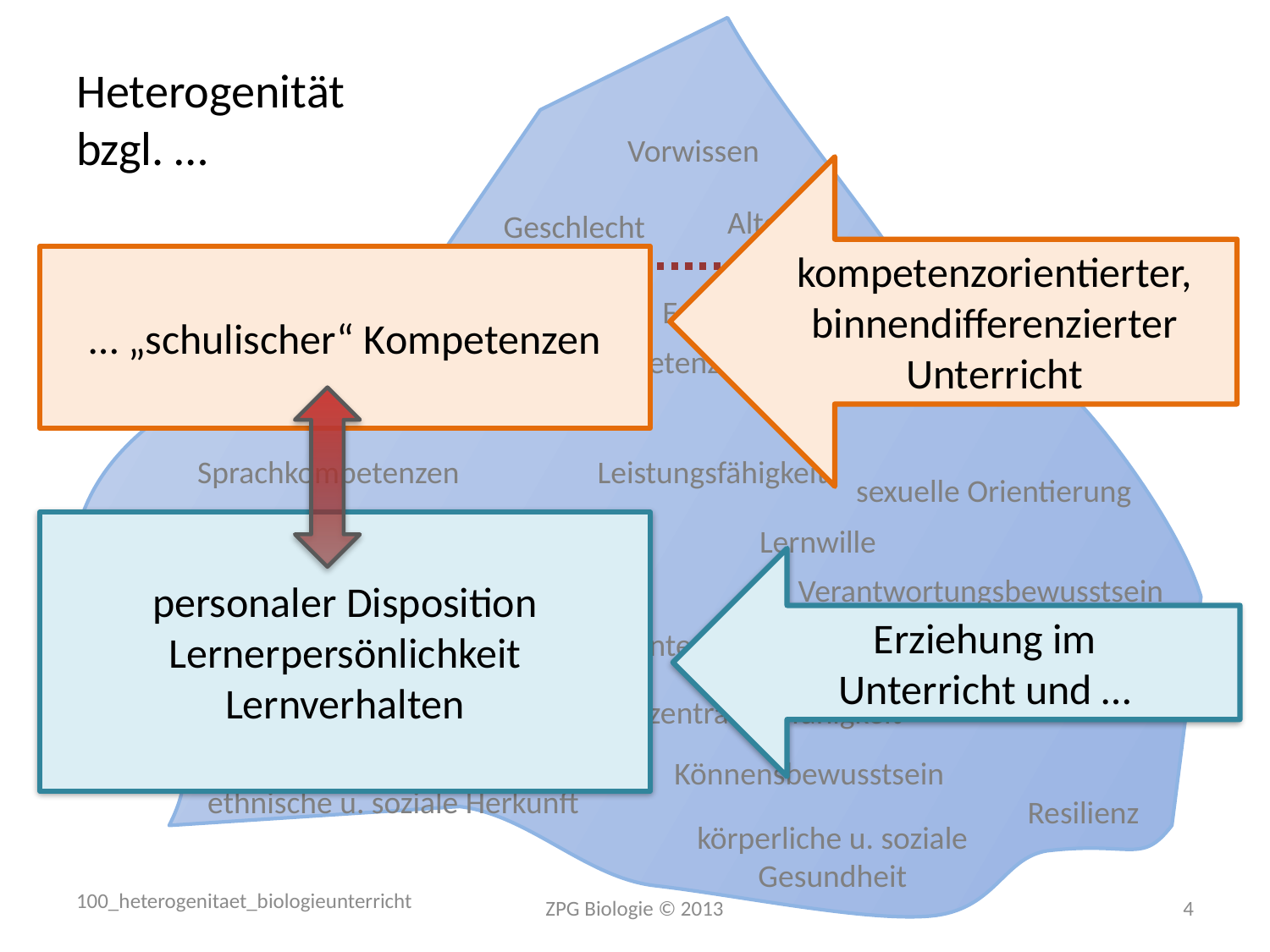

# Heterogenität bzgl. …
Vorwissen
kompetenzorientierter, binnendifferenzierter Unterricht
Alter
Geschlecht

… „schulischer“ Kompetenzen

Entwicklungsstand
Einstellungen
Fachkompetenzen
Begabung
Lerntempo

Sprachkompetenzen
Leistungsfähigkeit
sexuelle Orientierung

personaler Disposition
Lernerpersönlichkeit
Lernverhalten

Lernwille
kognitiver Stil
Erziehung im
Unterricht und …
Intelligenz
Verantwortungsbewusstsein
Interesse
Motivation
Lerntemperament
Selbstdisziplin
Arbeitshaltung
Konzentrationsfähigkeit
soziales Verhalten
Könnensbewusstsein
ethnische u. soziale Herkunft
Resilienz
körperliche u. soziale Gesundheit
100_heterogenitaet_biologieunterricht
ZPG Biologie © 2013
4